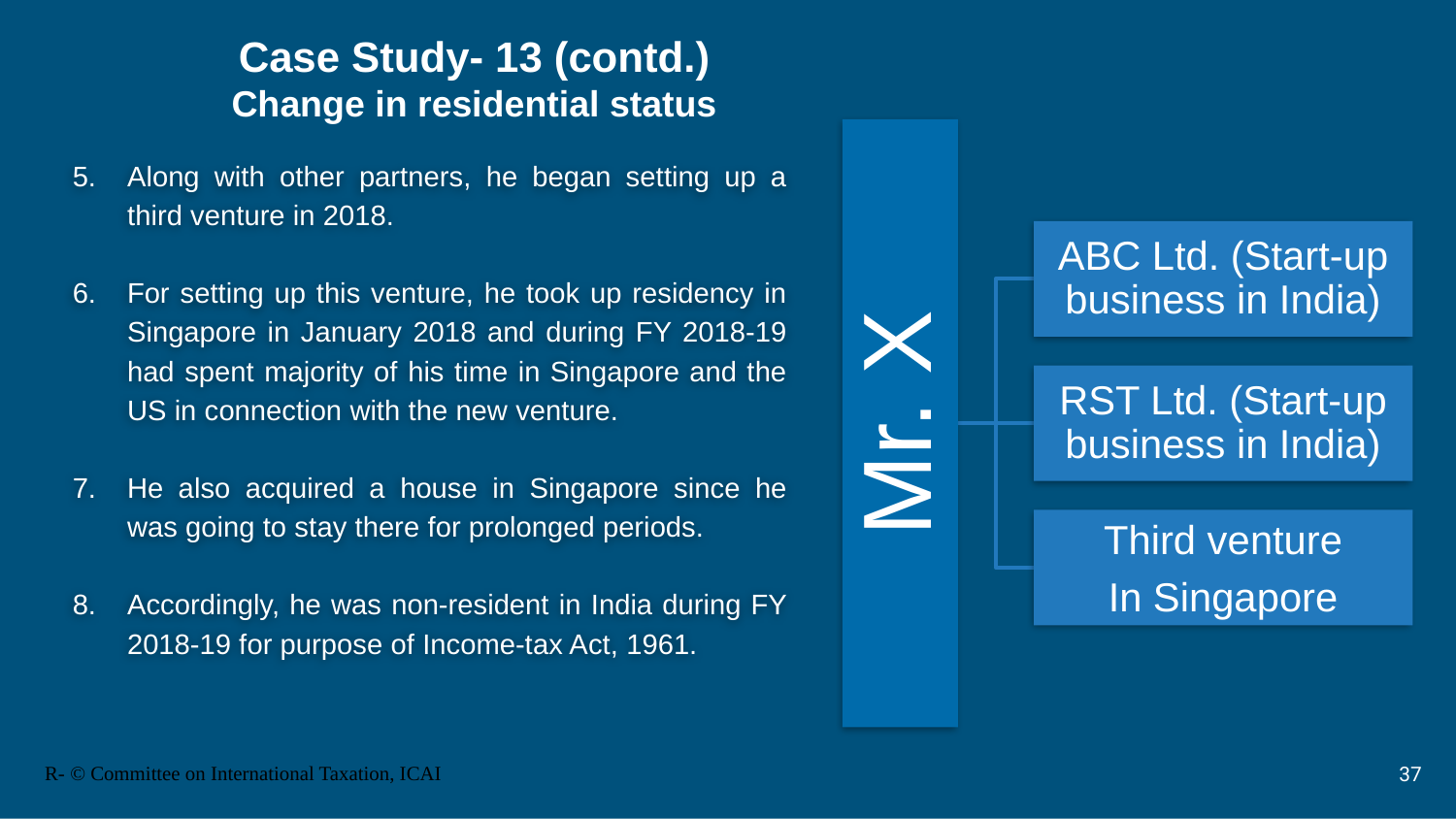

Case Study- 13 (contd.)
Change in residential status

Mr. X
ABC Ltd. (Start-up business in India)
RST Ltd. (Start-up business in India)

Third venture
In Singapore

Along with other partners, he began setting up a third venture in 2018.

For setting up this venture, he took up residency in Singapore in January 2018 and during FY 2018-19 had spent majority of his time in Singapore and the US in connection with the new venture.

He also acquired a house in Singapore since he was going to stay there for prolonged periods.

Accordingly, he was non-resident in India during FY 2018-19 for purpose of Income-tax Act, 1961.

37
R- © Committee on International Taxation, ICAI